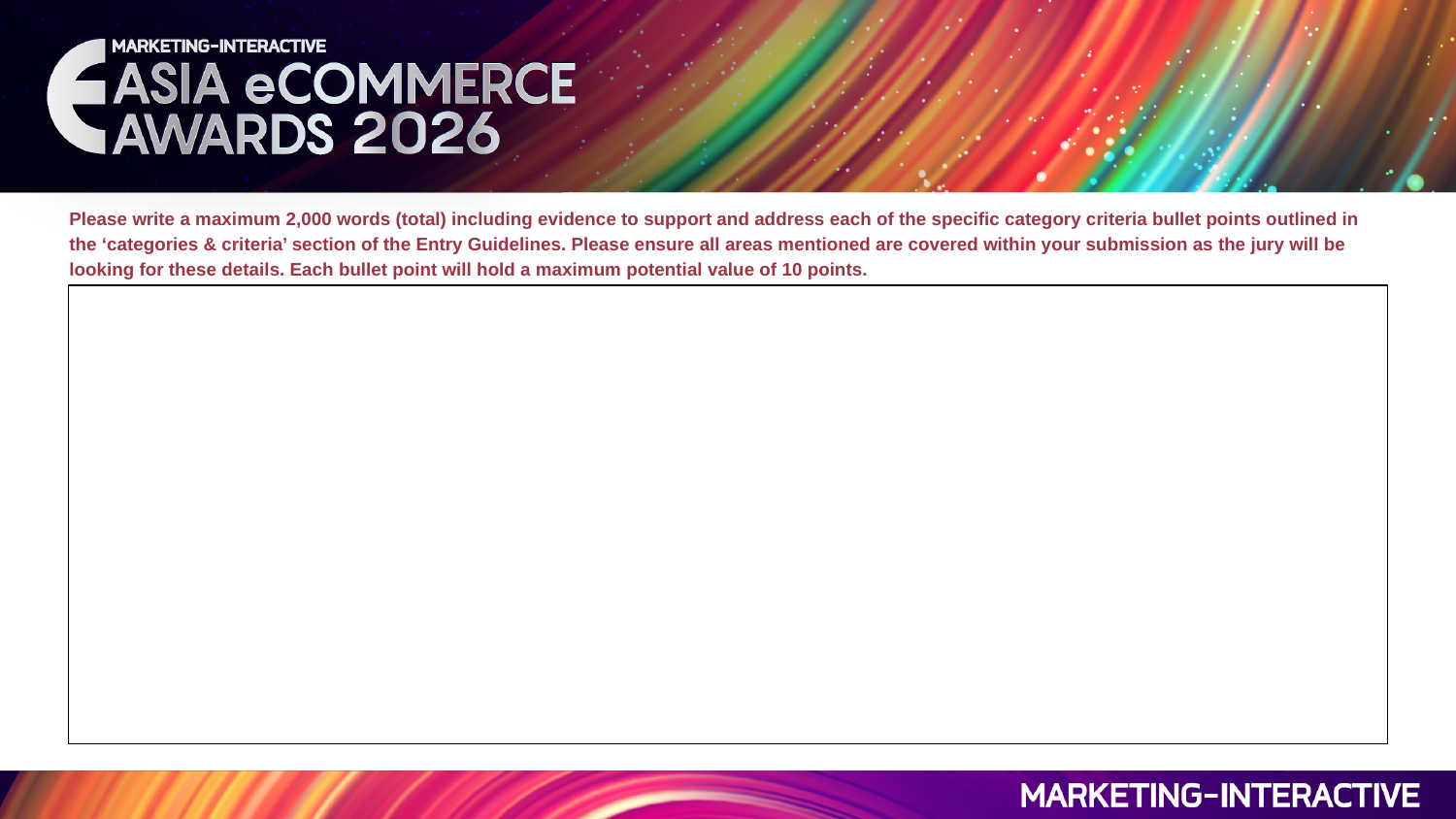

Please write a maximum 2,000 words (total) including evidence to support and address each of the specific category criteria bullet points outlined in the ‘categories & criteria’ section of the Entry Guidelines. Please ensure all areas mentioned are covered within your submission as the jury will be looking for these details. Each bullet point will hold a maximum potential value of 10 points.
Performance (Max 500 words) 40%